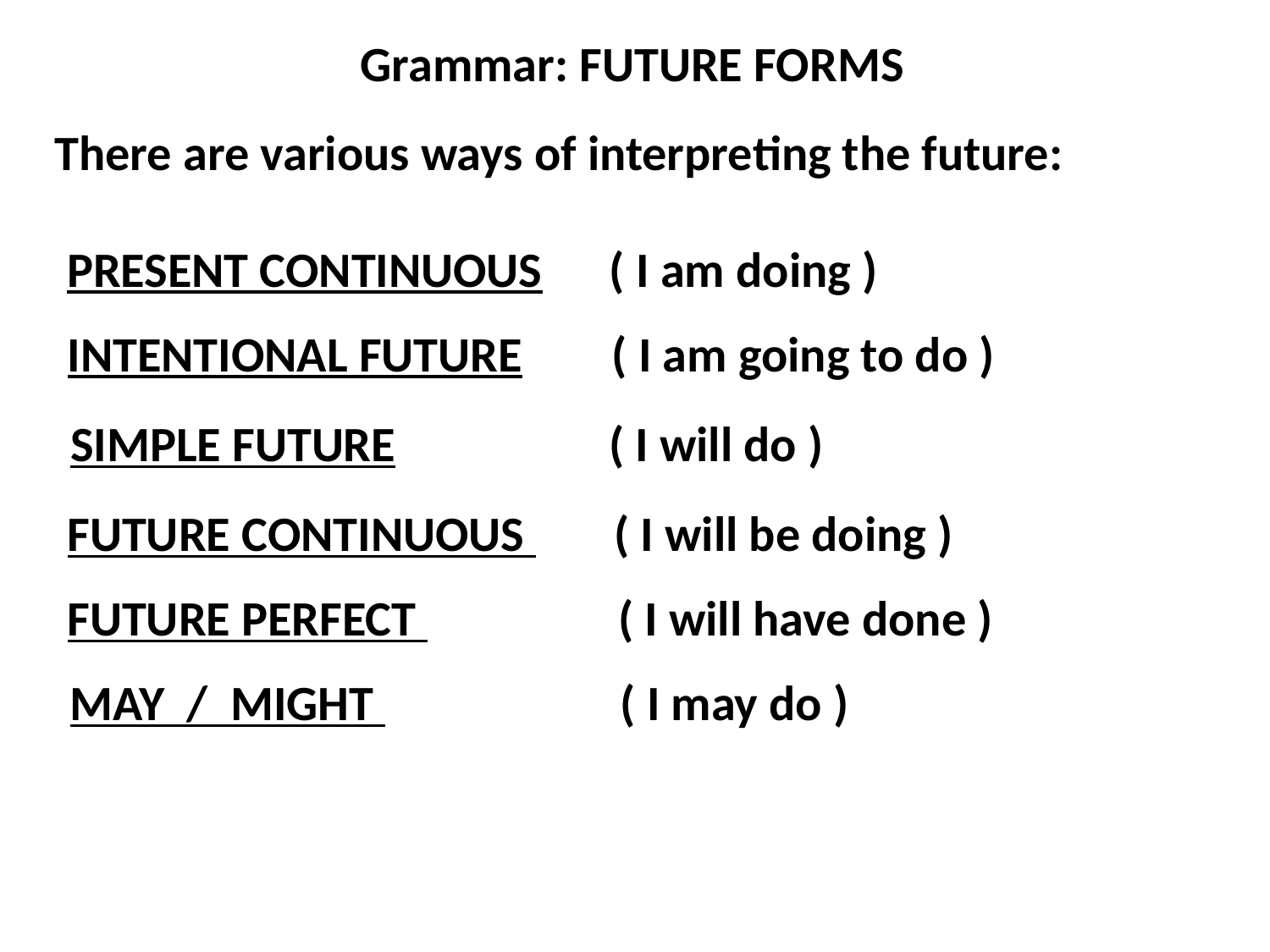

Grammar: FUTURE FORMS
There are various ways of interpreting the future:
PRESENT CONTINUOUS      ( I am doing )
INTENTIONAL FUTURE        ( I am going to do )‏
SIMPLE FUTURE                   ( I will do )
FUTURE CONTINUOUS        ( I will be doing )
FUTURE PERFECT                  ( I will have done )‏
MAY  /  MIGHT                      ( I may do )‏